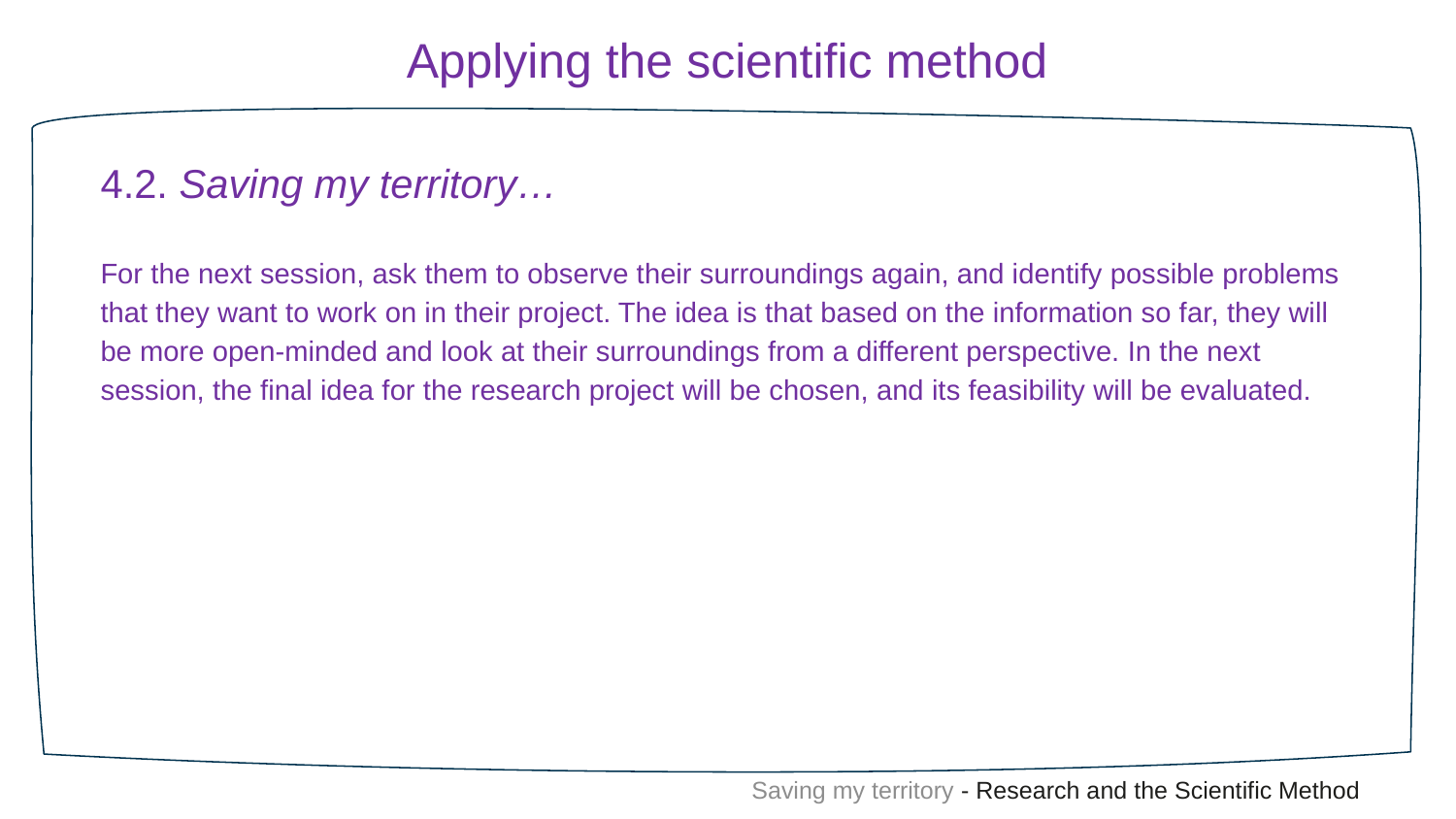

Applying the scientific method

4.2. Saving my territory…

For the next session, ask them to observe their surroundings again, and identify possible problems that they want to work on in their project. The idea is that based on the information so far, they will be more open-minded and look at their surroundings from a different perspective. In the next session, the final idea for the research project will be chosen, and its feasibility will be evaluated.

Saving my territory - Research and the Scientific Method